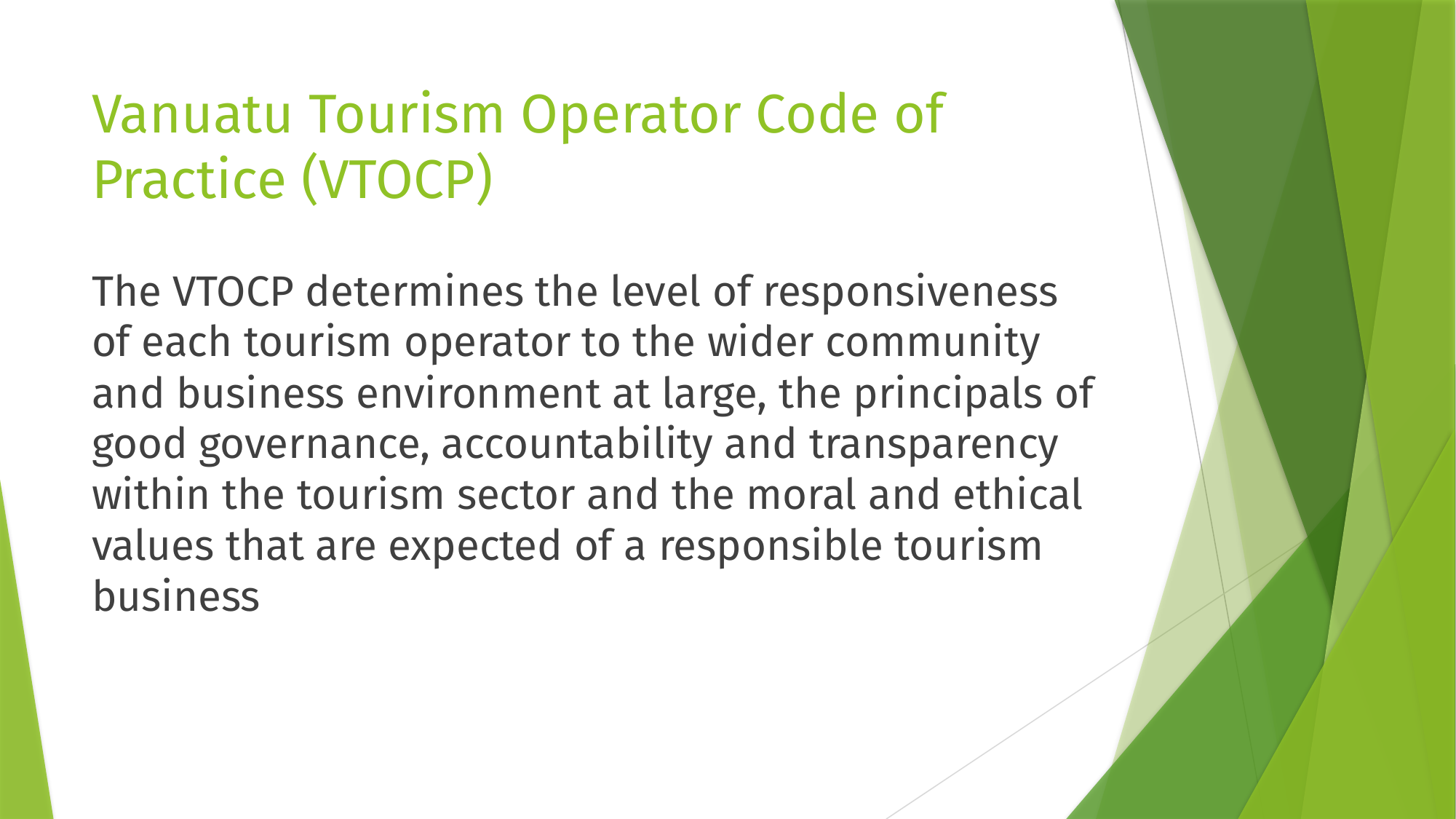

# Vanuatu Tourism Operator Code of Practice (VTOCP)
The VTOCP determines the level of responsiveness of each tourism operator to the wider community and business environment at large, the principals of good governance, accountability and transparency within the tourism sector and the moral and ethical values that are expected of a responsible tourism business